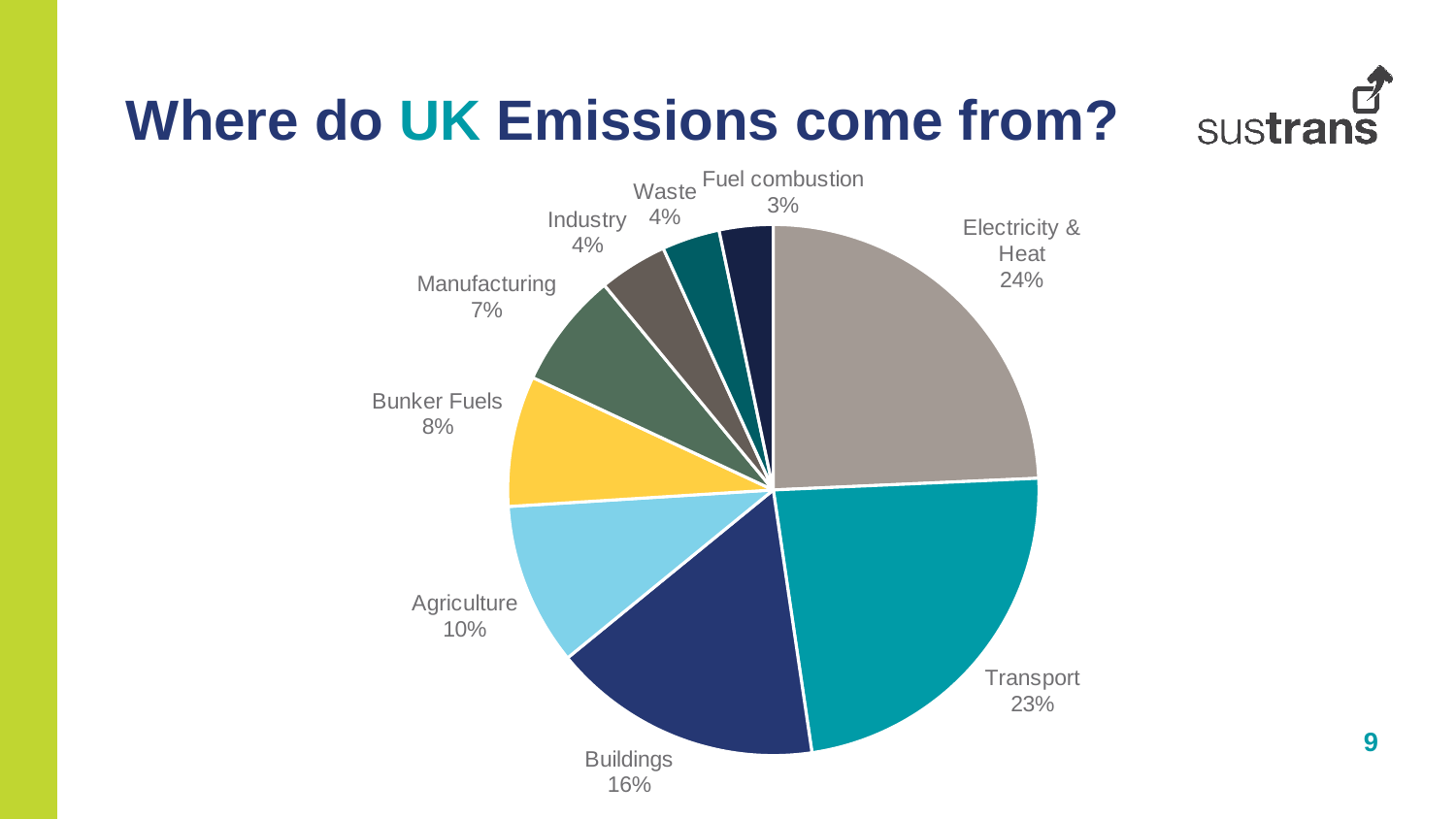

Where do UK Emissions come from?

### Chart

| Category |  |
|---|---|
| Electricity & Heat | 0.24290869582088395 |
| Transport | 0.23378991890109038 |
| Buildings | 0.1643320010864926 |
| Agriculture | 0.09902603701835397 |
| Bunker Fuels | 0.07954677738543324 |
| Manufacturing | 0.07062201699584805 |
| Industry | 0.041752357300842036 |
| Waste | 0.035233401885840676 |
| Fuel combustion | 0.032788793605215166 |